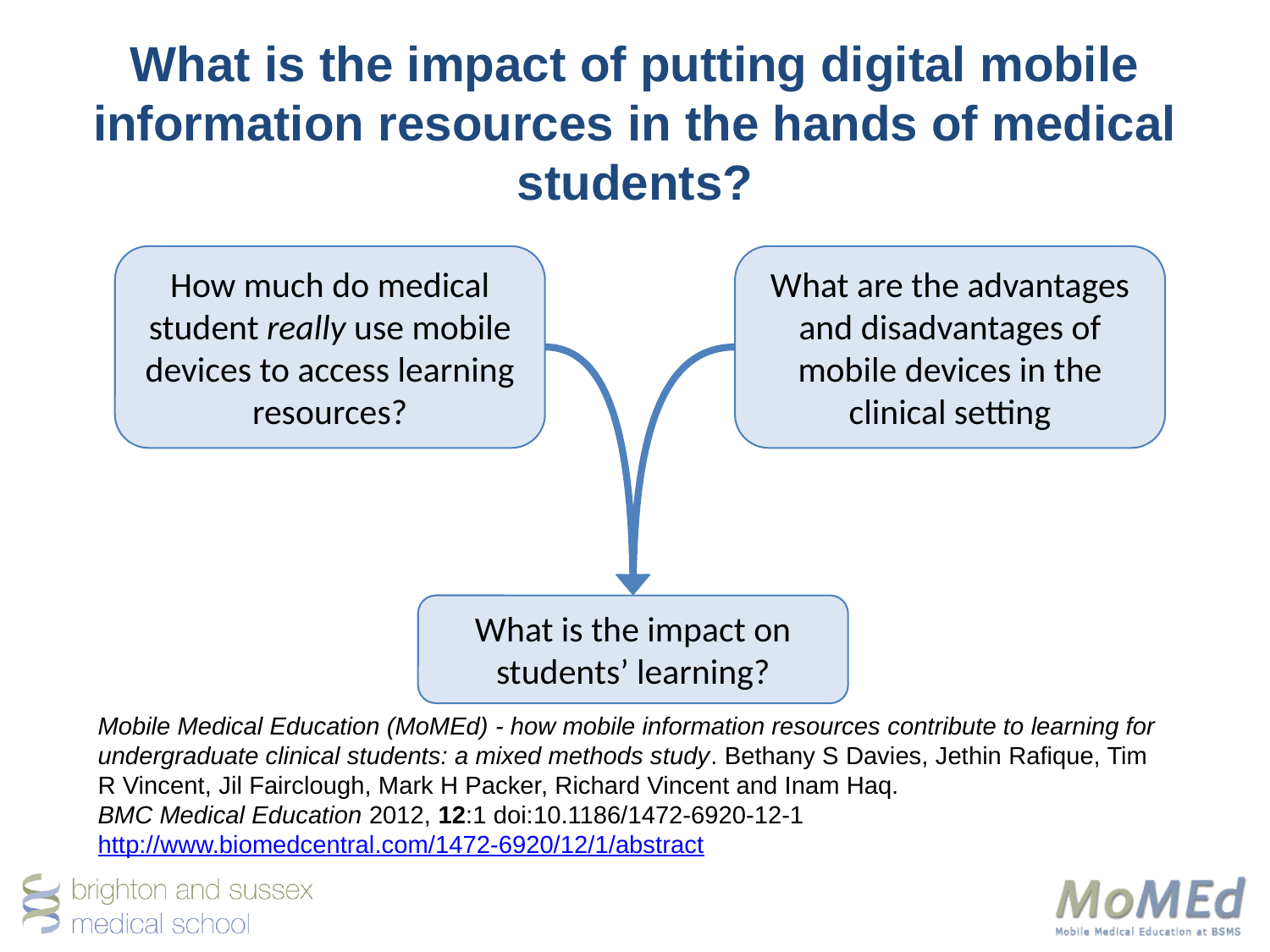

# What is the impact of putting digital mobile information resources in the hands of medical students?
How much do medical student really use mobile devices to access learning resources?
What are the advantages and disadvantages of mobile devices in the clinical setting
What is the impact on students’ learning?
Mobile Medical Education (MoMEd) - how mobile information resources contribute to learning for undergraduate clinical students: a mixed methods study. Bethany S Davies, Jethin Rafique, Tim R Vincent, Jil Fairclough, Mark H Packer, Richard Vincent and Inam Haq.
BMC Medical Education 2012, 12:1 doi:10.1186/1472-6920-12-1
http://www.biomedcentral.com/1472-6920/12/1/abstract